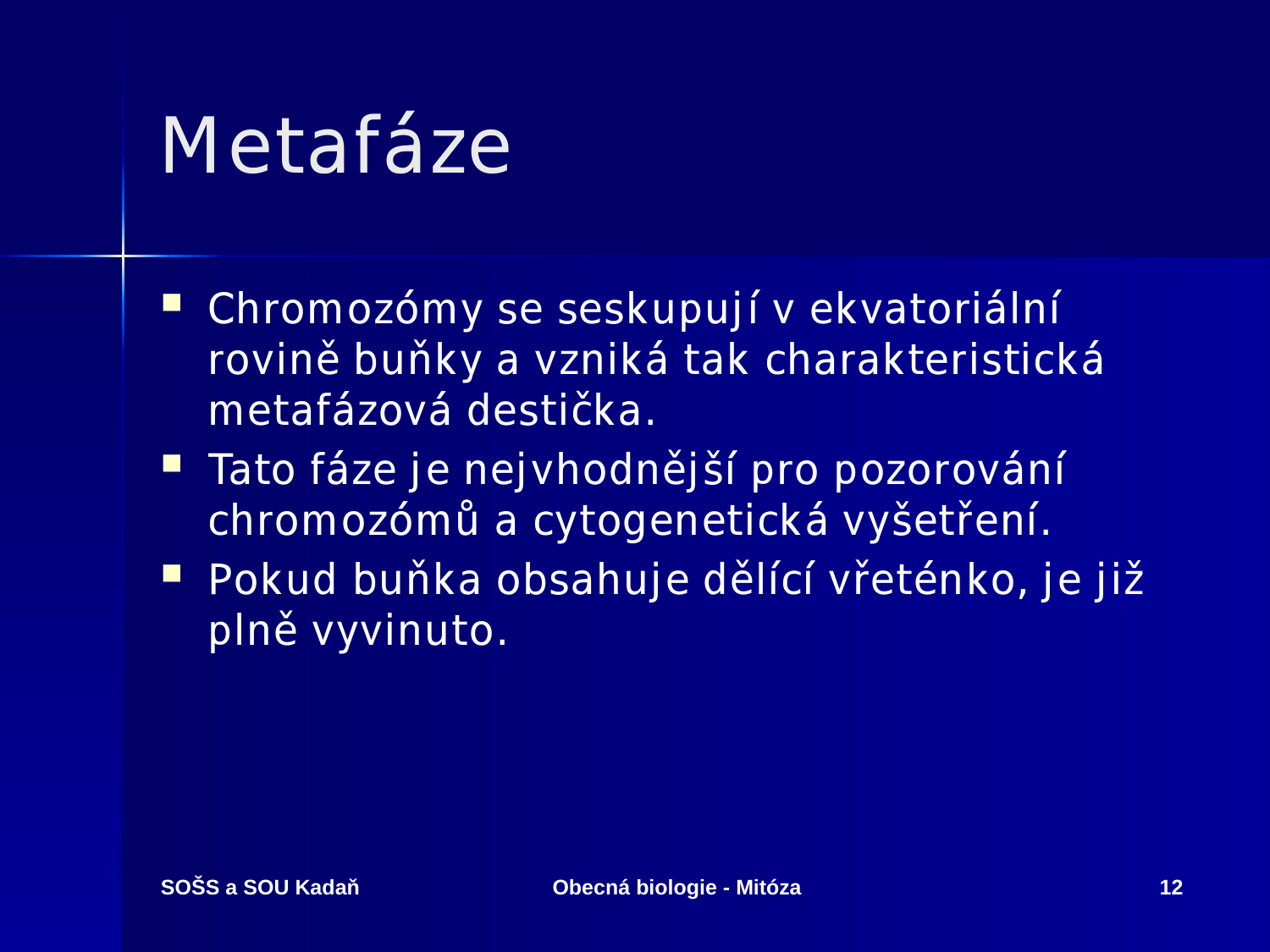

# Metafáze
Chromozómy se seskupují v ekvatoriální rovině buňky a vzniká tak charakteristická metafázová destička.
Tato fáze je nejvhodnější pro pozorování chromozómů a cytogenetická vyšetření.
Pokud buňka obsahuje dělící vřeténko, je již plně vyvinuto.
SOŠS a SOU Kadaň
Obecná biologie - Mitóza
12